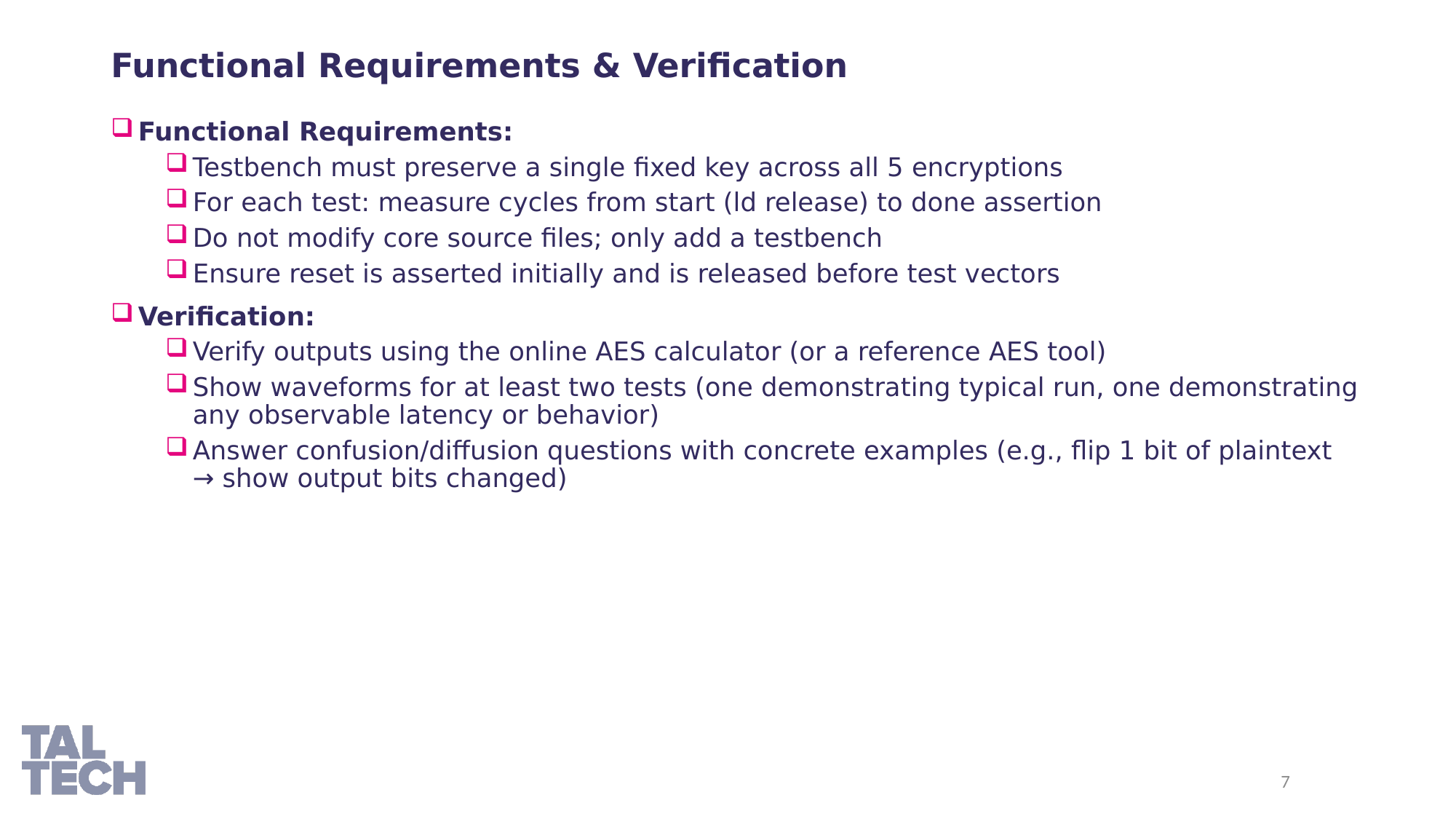

# Functional Requirements & Verification
Functional Requirements:
Testbench must preserve a single fixed key across all 5 encryptions
For each test: measure cycles from start (ld release) to done assertion
Do not modify core source files; only add a testbench
Ensure reset is asserted initially and is released before test vectors
Verification:
Verify outputs using the online AES calculator (or a reference AES tool)
Show waveforms for at least two tests (one demonstrating typical run, one demonstrating any observable latency or behavior)
Answer confusion/diffusion questions with concrete examples (e.g., flip 1 bit of plaintext → show output bits changed)

7